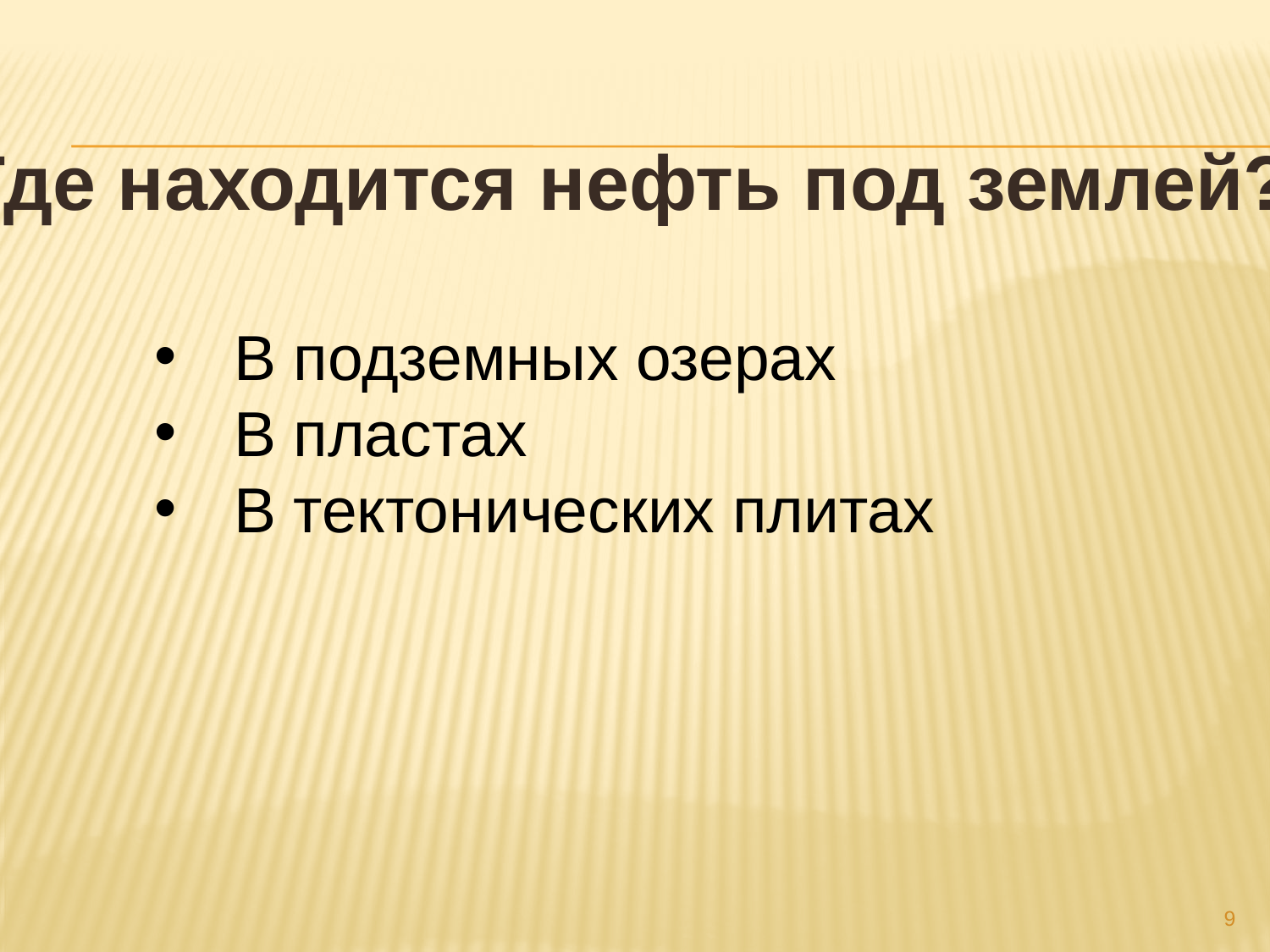

Где находится нефть под землей?
В подземных озерах
В пластах
В тектонических плитах
9